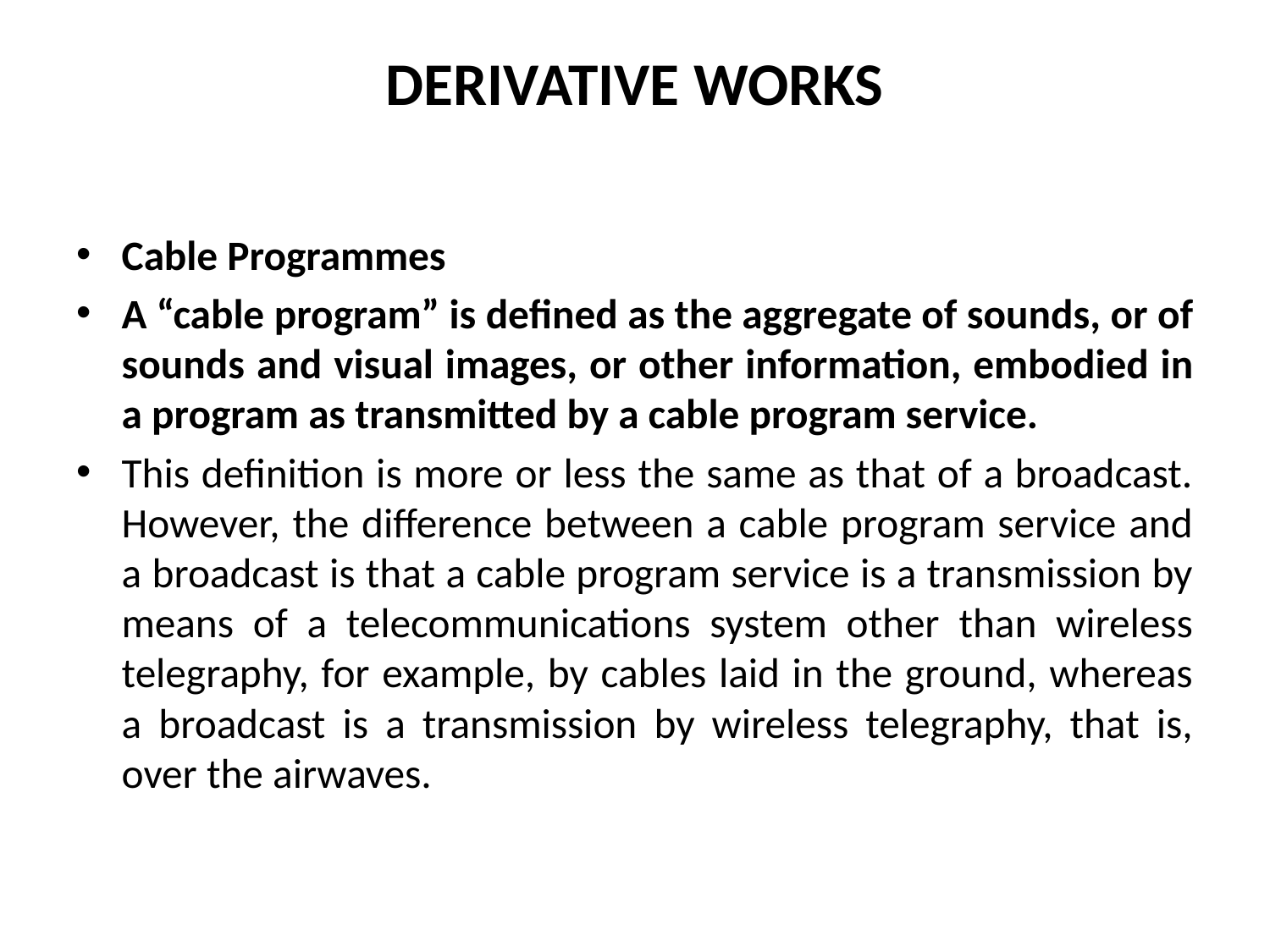

# DERIVATIVE WORKS
Cable Programmes
A “cable program” is defined as the aggregate of sounds, or of sounds and visual images, or other information, embodied in a program as transmitted by a cable program service.
This definition is more or less the same as that of a broadcast. However, the difference between a cable program service and a broadcast is that a cable program service is a transmission by means of a telecommunications system other than wireless telegraphy, for example, by cables laid in the ground, whereas a broadcast is a transmission by wireless telegraphy, that is, over the airwaves.